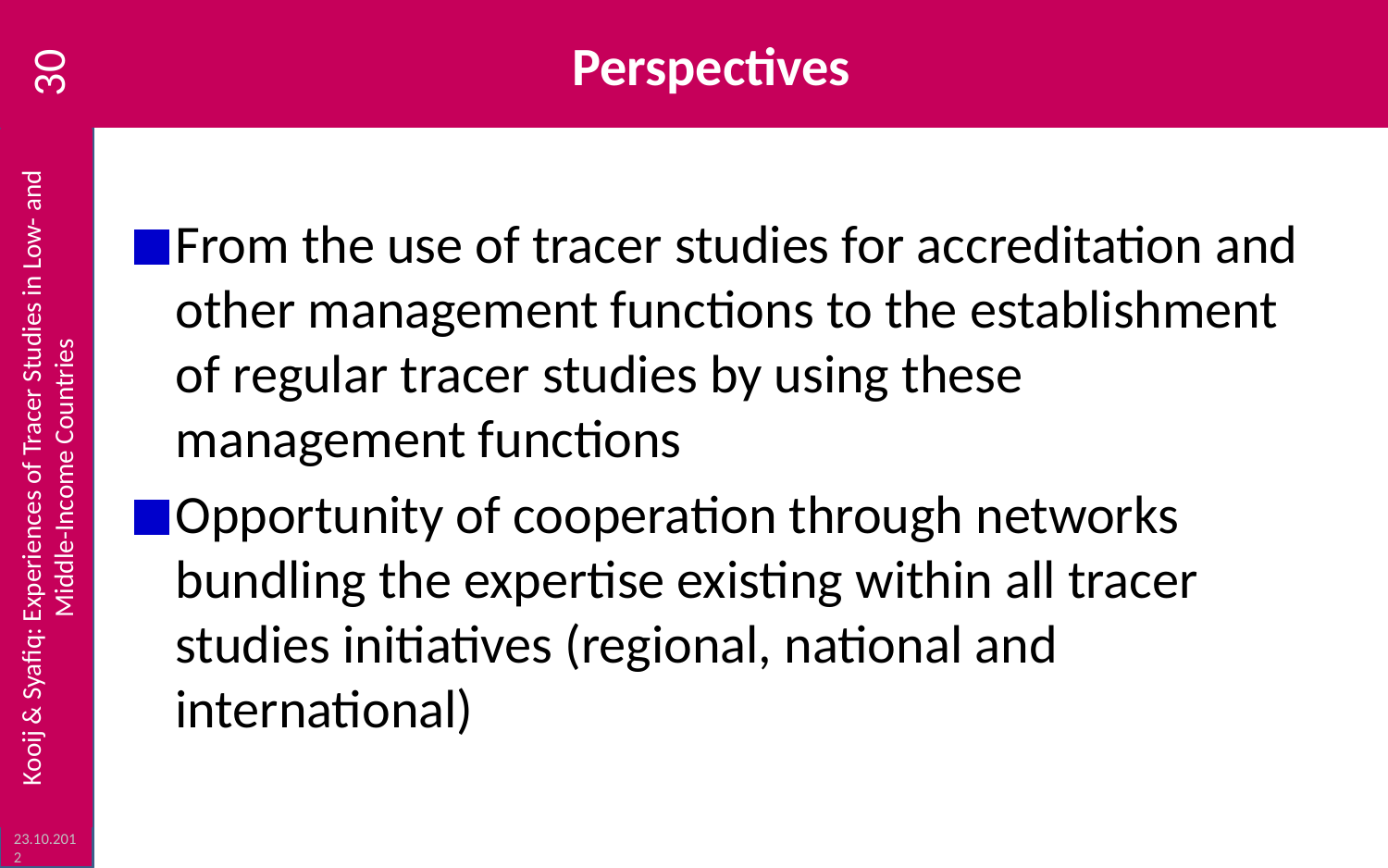

# Perspectives
30
From the use of tracer studies for accreditation and other management functions to the establishment of regular tracer studies by using these management functions
Opportunity of cooperation through networks bundling the expertise existing within all tracer studies initiatives (regional, national and international)
Kooij & Syafiq: Experiences of Tracer Studies in Low- and Middle-Income Countries
23.10.2012